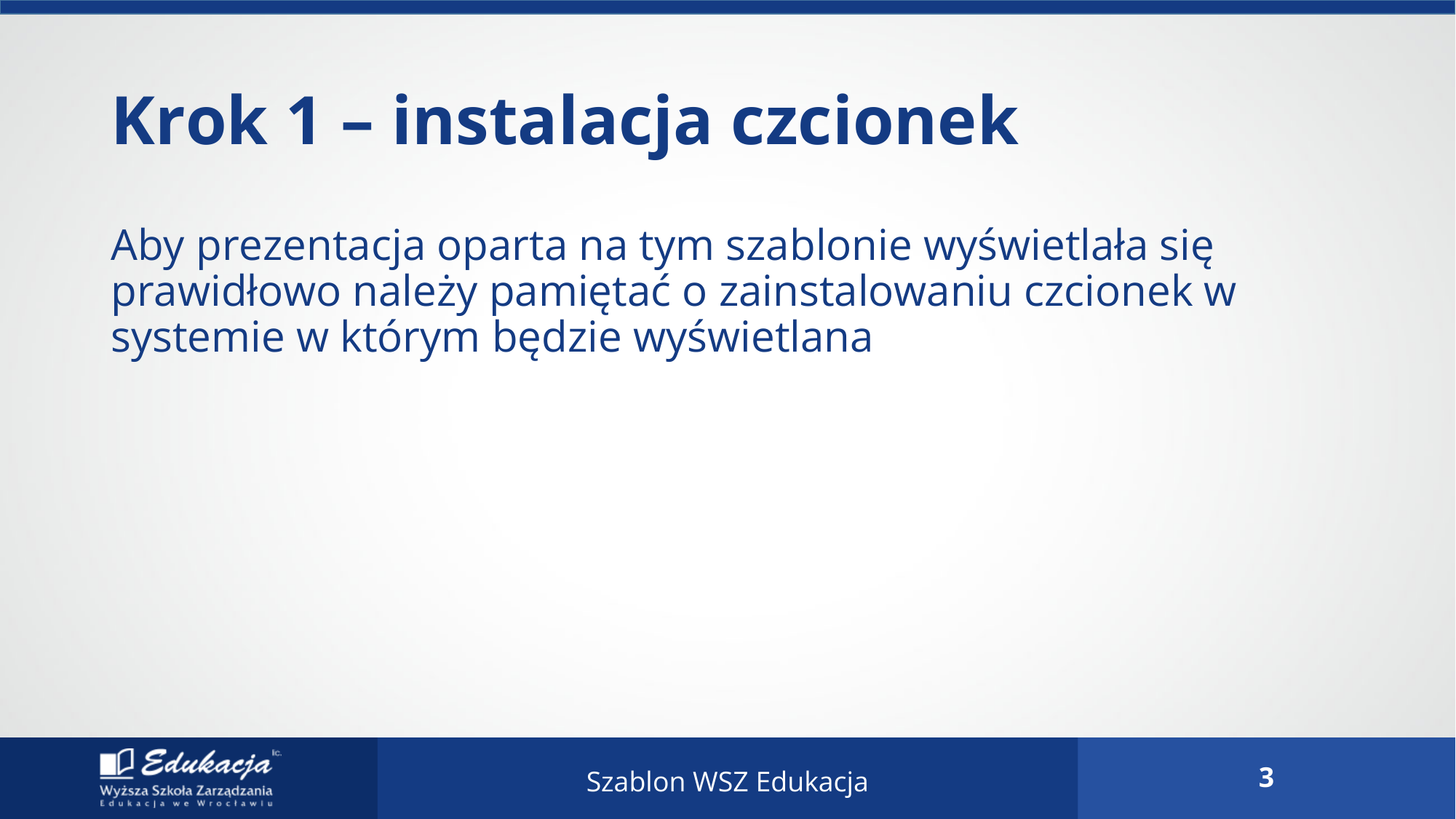

# Krok 1 – instalacja czcionek
Aby prezentacja oparta na tym szablonie wyświetlała się prawidłowo należy pamiętać o zainstalowaniu czcionek w systemie w którym będzie wyświetlana
Szablon WSZ Edukacja